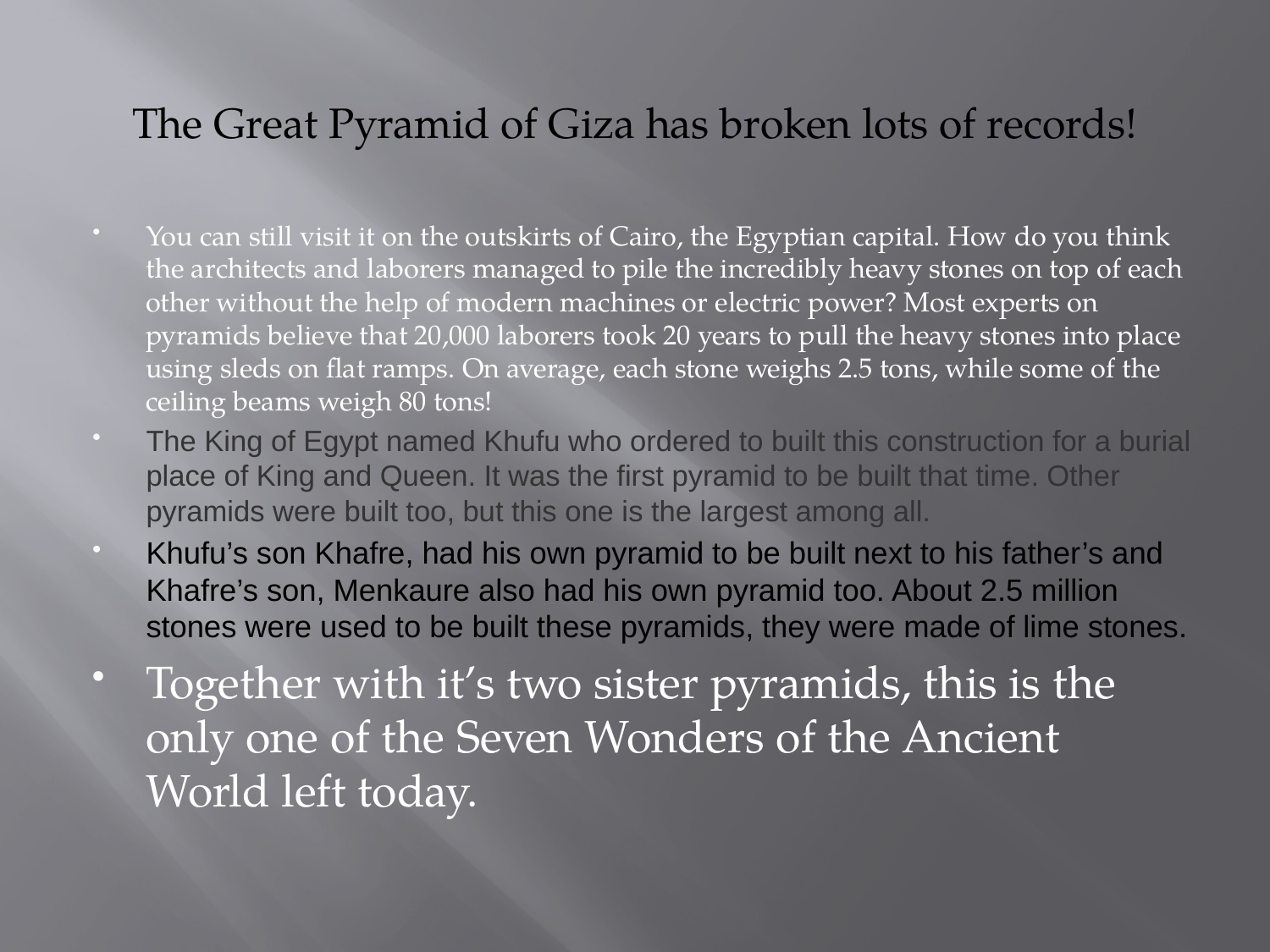

# The Great Pyramid of Giza has broken lots of records!
You can still visit it on the outskirts of Cairo, the Egyptian capital. How do you think the architects and laborers managed to pile the incredibly heavy stones on top of each other without the help of modern machines or electric power? Most experts on pyramids believe that 20,000 laborers took 20 years to pull the heavy stones into place using sleds on flat ramps. On average, each stone weighs 2.5 tons, while some of the ceiling beams weigh 80 tons!
The King of Egypt named Khufu who ordered to built this construction for a burial place of King and Queen. It was the first pyramid to be built that time. Other pyramids were built too, but this one is the largest among all.
Khufu’s son Khafre, had his own pyramid to be built next to his father’s and Khafre’s son, Menkaure also had his own pyramid too. About 2.5 million stones were used to be built these pyramids, they were made of lime stones.
Together with it’s two sister pyramids, this is the only one of the Seven Wonders of the Ancient World left today.